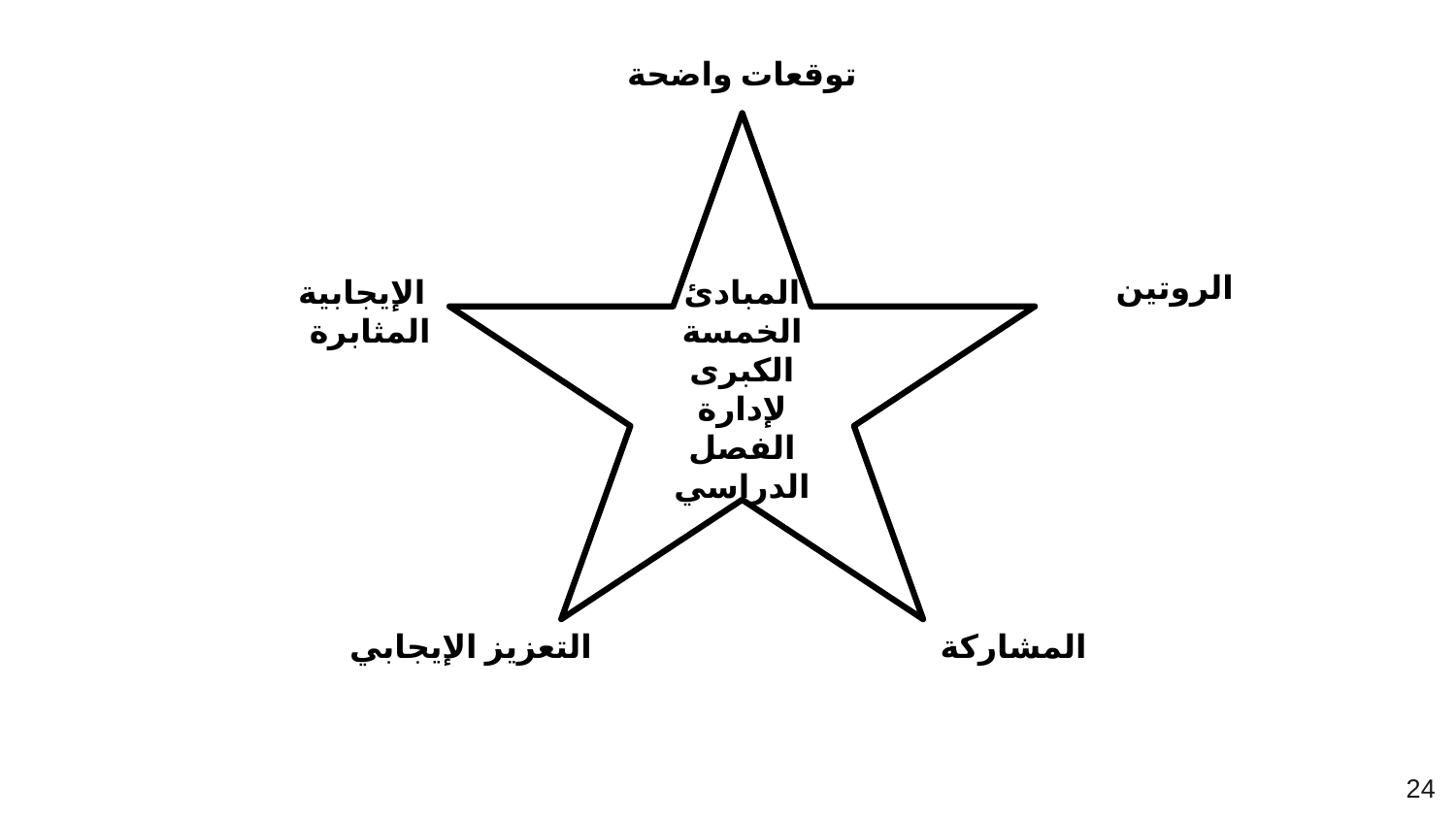

توقعات واضحة
المبادئ الخمسة الكبرى لإدارة الفصل الدراسي

الروتين

الإيجابية
 المثابرة
التعزيز الإيجابي
المشاركة
24